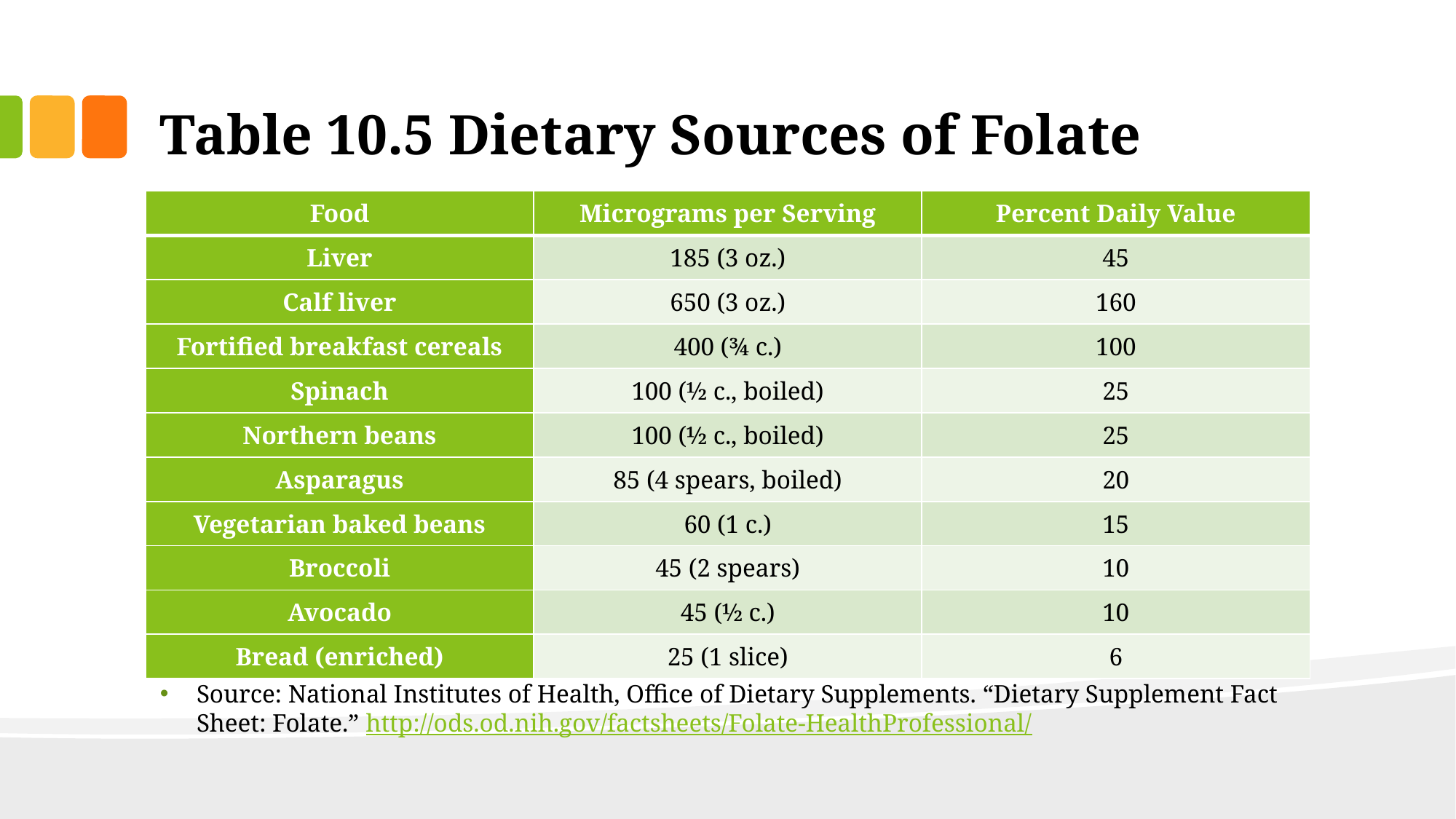

# Table 10.5 Dietary Sources of Folate

Source: National Institutes of Health, Office of Dietary Supplements. “Dietary Supplement Fact Sheet: Folate.” http://ods.od.nih.gov/factsheets/Folate-HealthProfessional/
| Food | Micrograms per Serving | Percent Daily Value |
| --- | --- | --- |
| Liver | 185 (3 oz.) | 45 |
| Calf liver | 650 (3 oz.) | 160 |
| Fortified breakfast cereals | 400 (¾ c.) | 100 |
| Spinach | 100 (½ c., boiled) | 25 |
| Northern beans | 100 (½ c., boiled) | 25 |
| Asparagus | 85 (4 spears, boiled) | 20 |
| Vegetarian baked beans | 60 (1 c.) | 15 |
| Broccoli | 45 (2 spears) | 10 |
| Avocado | 45 (½ c.) | 10 |
| Bread (enriched) | 25 (1 slice) | 6 |